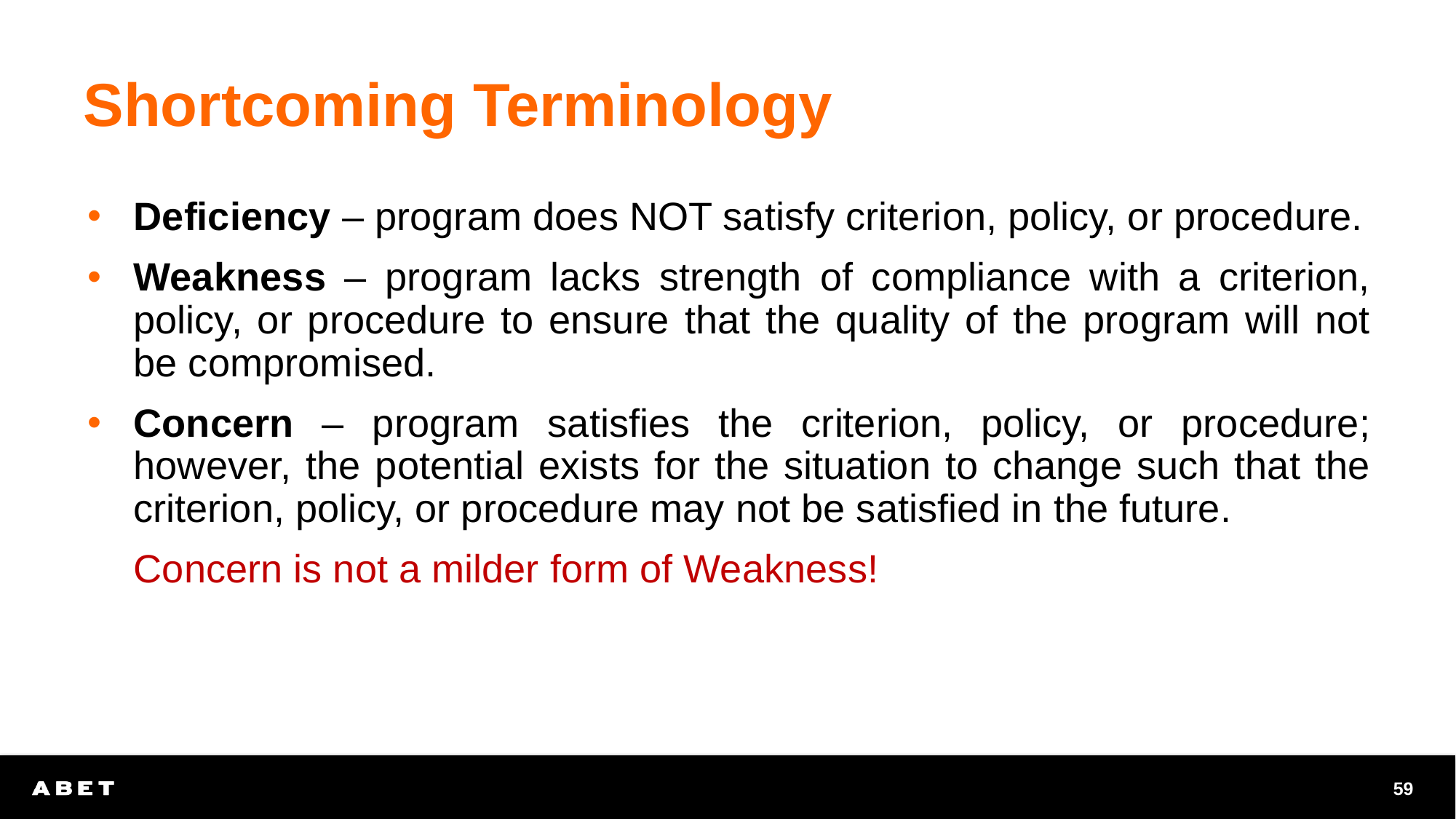

# Shortcoming Terminology
Deficiency – program does NOT satisfy criterion, policy, or procedure.
Weakness – program lacks strength of compliance with a criterion, policy, or procedure to ensure that the quality of the program will not be compromised.
Concern – program satisfies the criterion, policy, or procedure; however, the potential exists for the situation to change such that the criterion, policy, or procedure may not be satisfied in the future.
	Concern is not a milder form of Weakness!